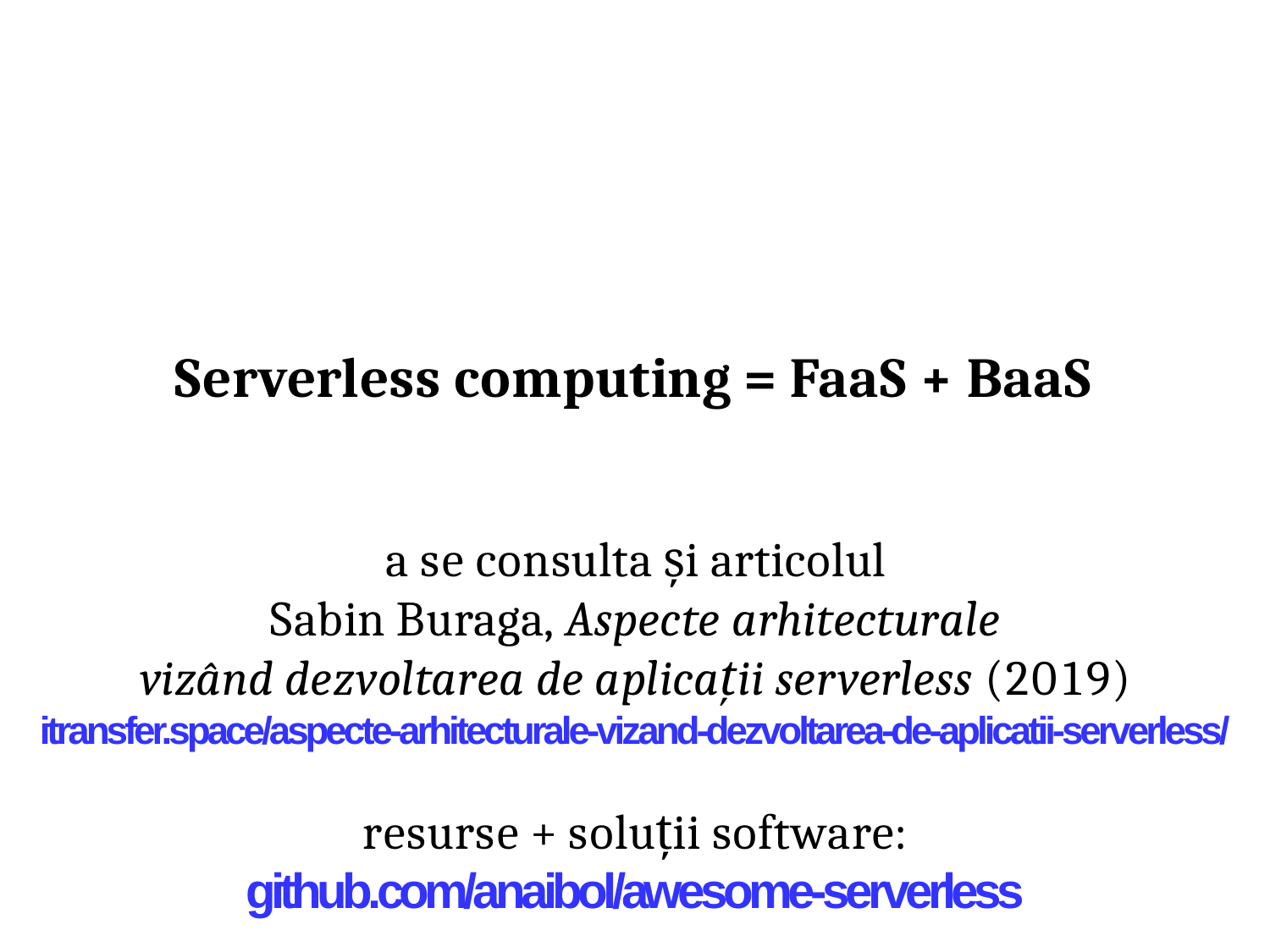

# Serverless computing = FaaS + BaaS
a se consulta și articolul
Sabin Buraga, Aspecte arhitecturale
vizând dezvoltarea de aplicații serverless (2019)
itransfer.space/aspecte-arhitecturale-vizand-dezvoltarea-de-aplicatii-serverless/

resurse + soluții software:
github.com/anaibol/awesome-serverless